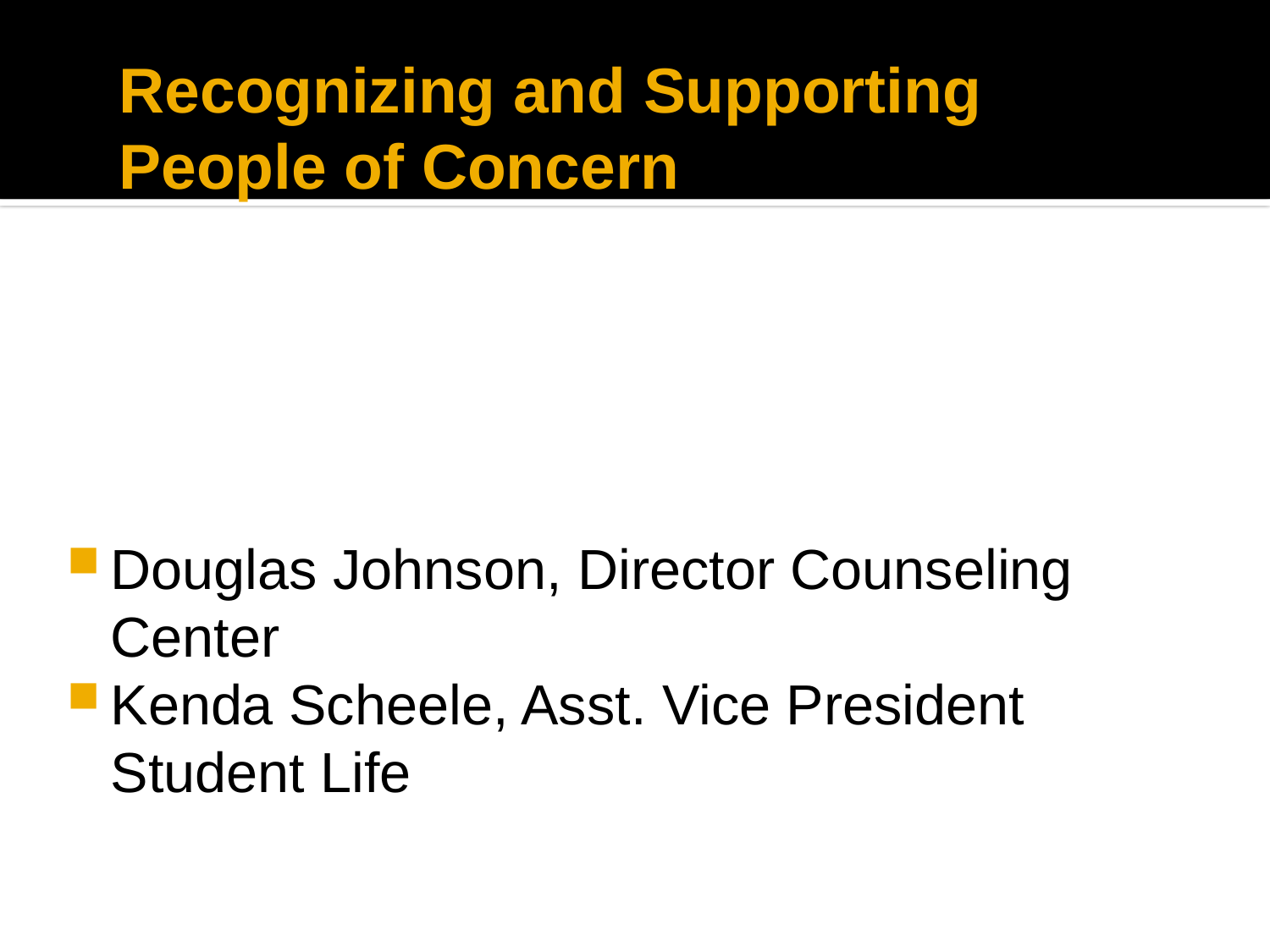

# Recognizing and Supporting People of Concern

Douglas Johnson, Director Counseling Center
Kenda Scheele, Asst. Vice President Student Life